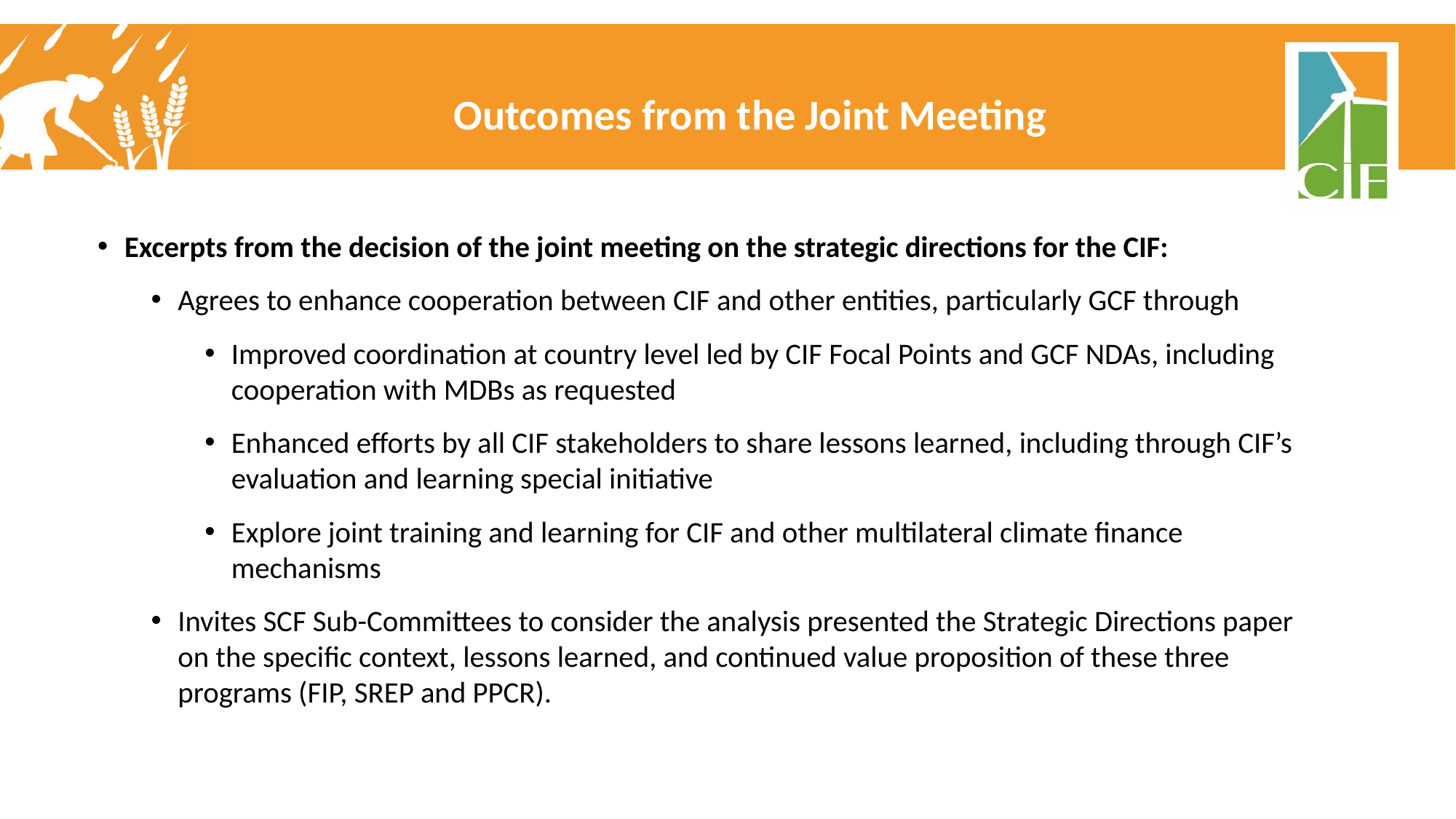

# Outcomes from the Joint Meeting
Excerpts from the decision of the joint meeting on the strategic directions for the CIF:
Agrees to enhance cooperation between CIF and other entities, particularly GCF through
Improved coordination at country level led by CIF Focal Points and GCF NDAs, including cooperation with MDBs as requested
Enhanced efforts by all CIF stakeholders to share lessons learned, including through CIF’s evaluation and learning special initiative
Explore joint training and learning for CIF and other multilateral climate finance mechanisms
Invites SCF Sub-Committees to consider the analysis presented the Strategic Directions paper on the specific context, lessons learned, and continued value proposition of these three programs (FIP, SREP and PPCR).